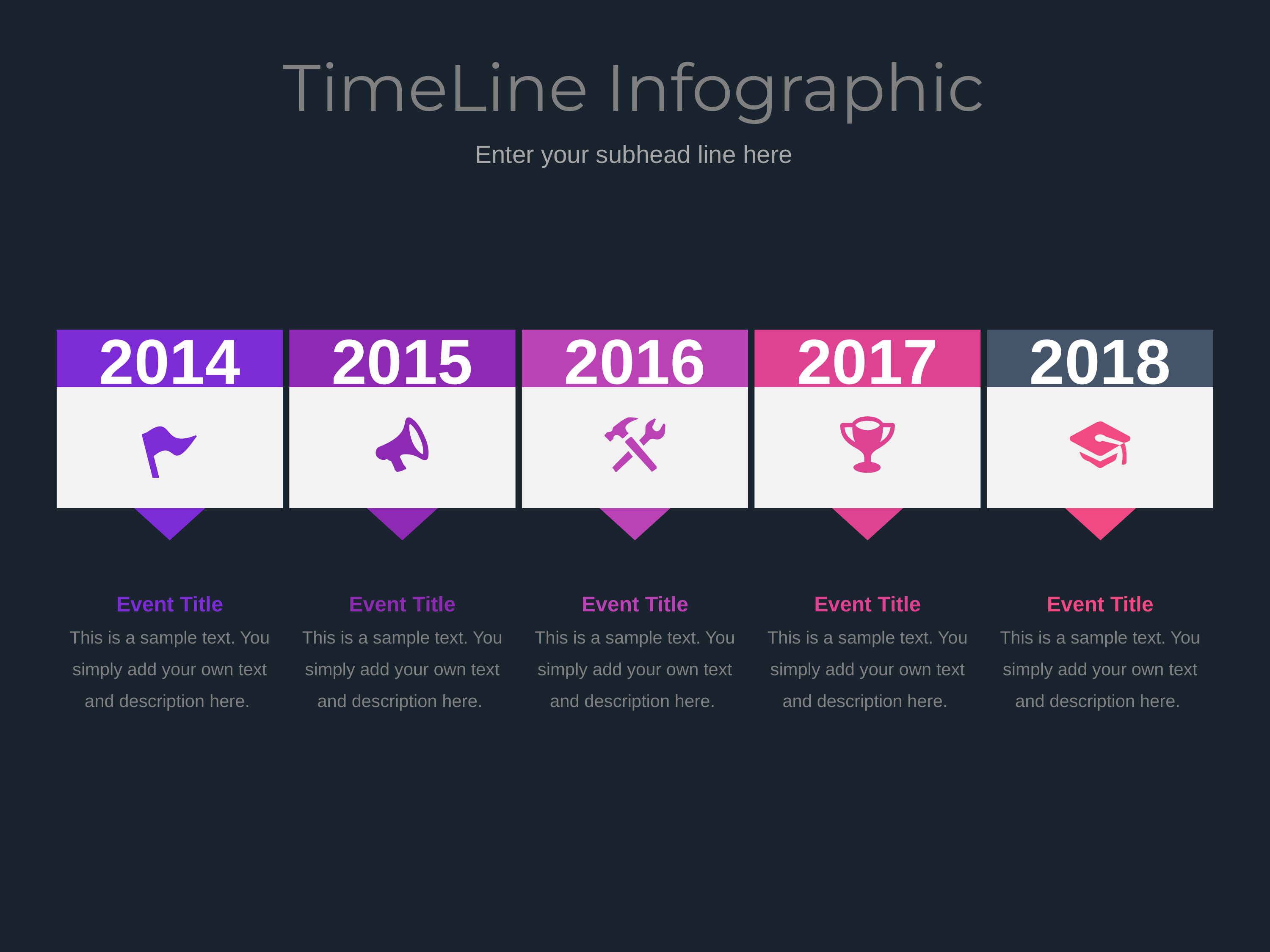

# TimeLine Infographic
Enter your subhead line here
2014

2015

2016

2017

2018

Event Title
This is a sample text. You simply add your own text and description here.
Event Title
This is a sample text. You simply add your own text and description here.
Event Title
This is a sample text. You simply add your own text and description here.
Event Title
This is a sample text. You simply add your own text and description here.
Event Title
This is a sample text. You simply add your own text and description here.